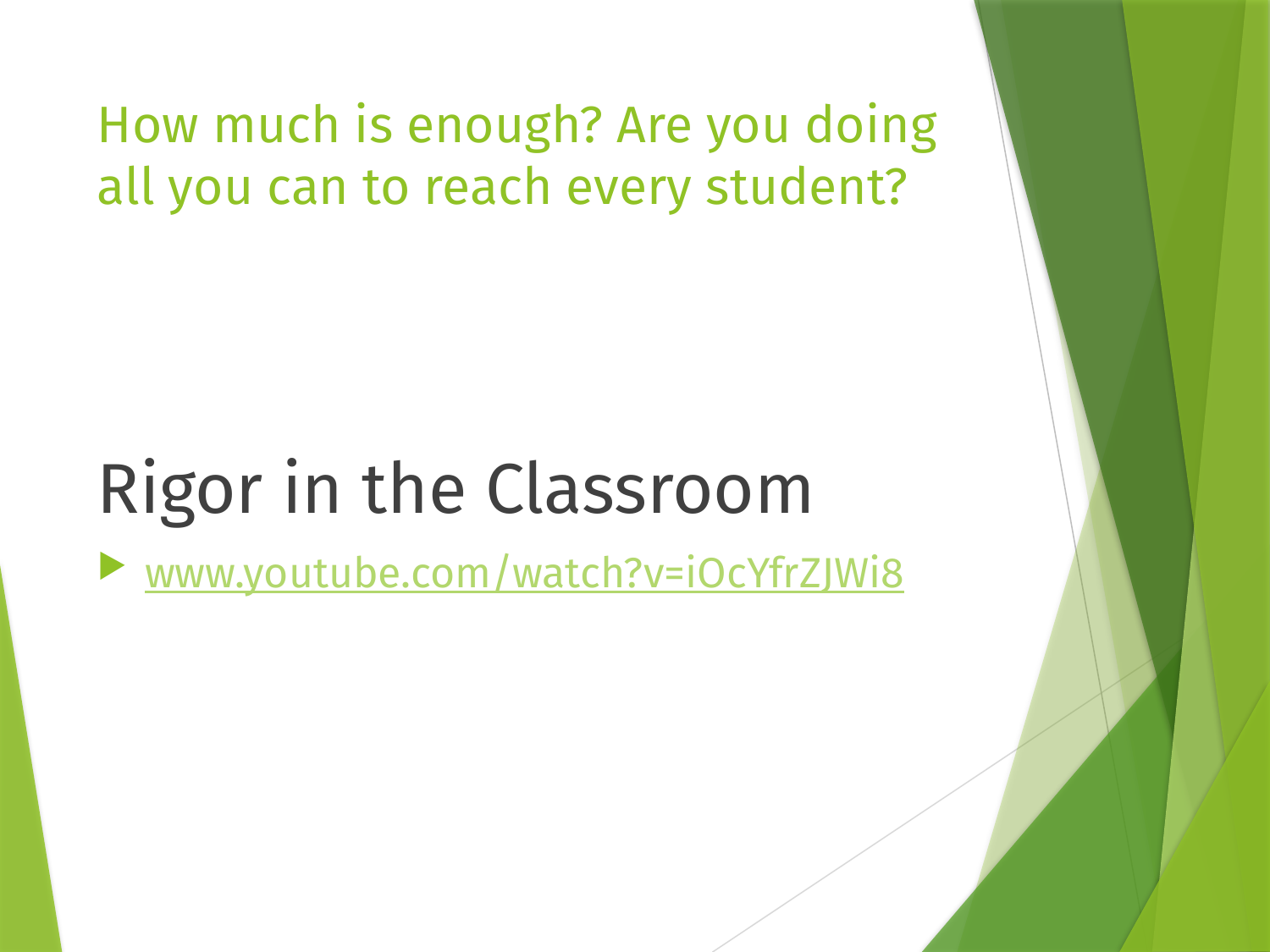

# How much is enough? Are you doing all you can to reach every student?

Rigor in the Classroom
www.youtube.com/watch?v=iOcYfrZJWi8